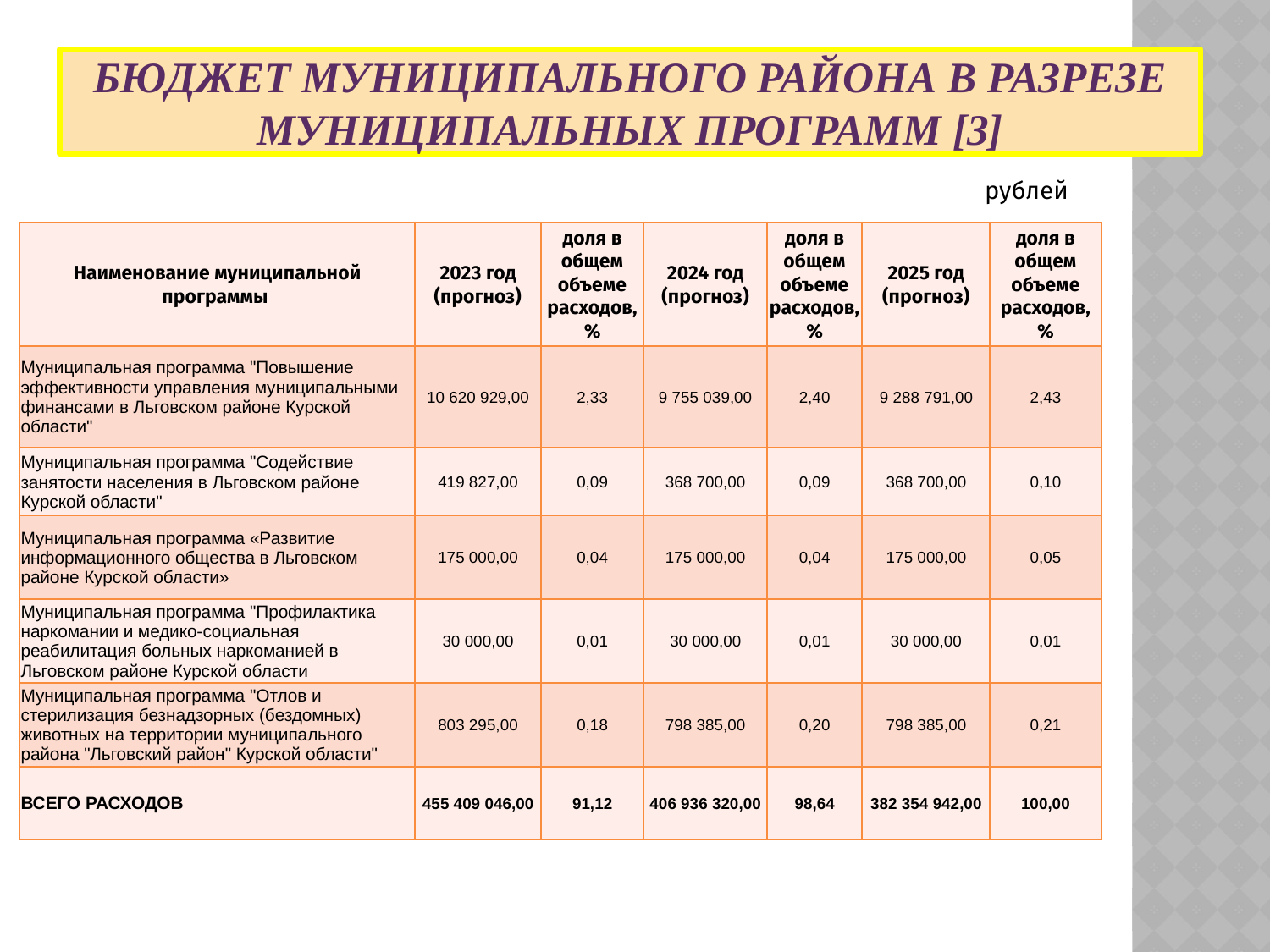

# Бюджет муниципального района в разрезе муниципальных программ [3]
рублей
| Наименование муниципальной программы | 2023 год (прогноз) | доля в общем объеме расходов, % | 2024 год (прогноз) | доля в общем объеме расходов, % | 2025 год (прогноз) | доля в общем объеме расходов, % |
| --- | --- | --- | --- | --- | --- | --- |
| Муниципальная программа "Повышение эффективности управления муниципальными финансами в Льговском районе Курской области" | 10 620 929,00 | 2,33 | 9 755 039,00 | 2,40 | 9 288 791,00 | 2,43 |
| Муниципальная программа "Содействие занятости населения в Льговском районе Курской области" | 419 827,00 | 0,09 | 368 700,00 | 0,09 | 368 700,00 | 0,10 |
| Муниципальная программа «Развитие информационного общества в Льговском районе Курской области» | 175 000,00 | 0,04 | 175 000,00 | 0,04 | 175 000,00 | 0,05 |
| Муниципальная программа "Профилактика наркомании и медико-социальная реабилитация больных наркоманией в Льговском районе Курской области | 30 000,00 | 0,01 | 30 000,00 | 0,01 | 30 000,00 | 0,01 |
| Муниципальная программа "Отлов и стерилизация безнадзорных (бездомных) животных на территории муниципального района "Льговский район" Курской области" | 803 295,00 | 0,18 | 798 385,00 | 0,20 | 798 385,00 | 0,21 |
| ВСЕГО РАСХОДОВ | 455 409 046,00 | 91,12 | 406 936 320,00 | 98,64 | 382 354 942,00 | 100,00 |